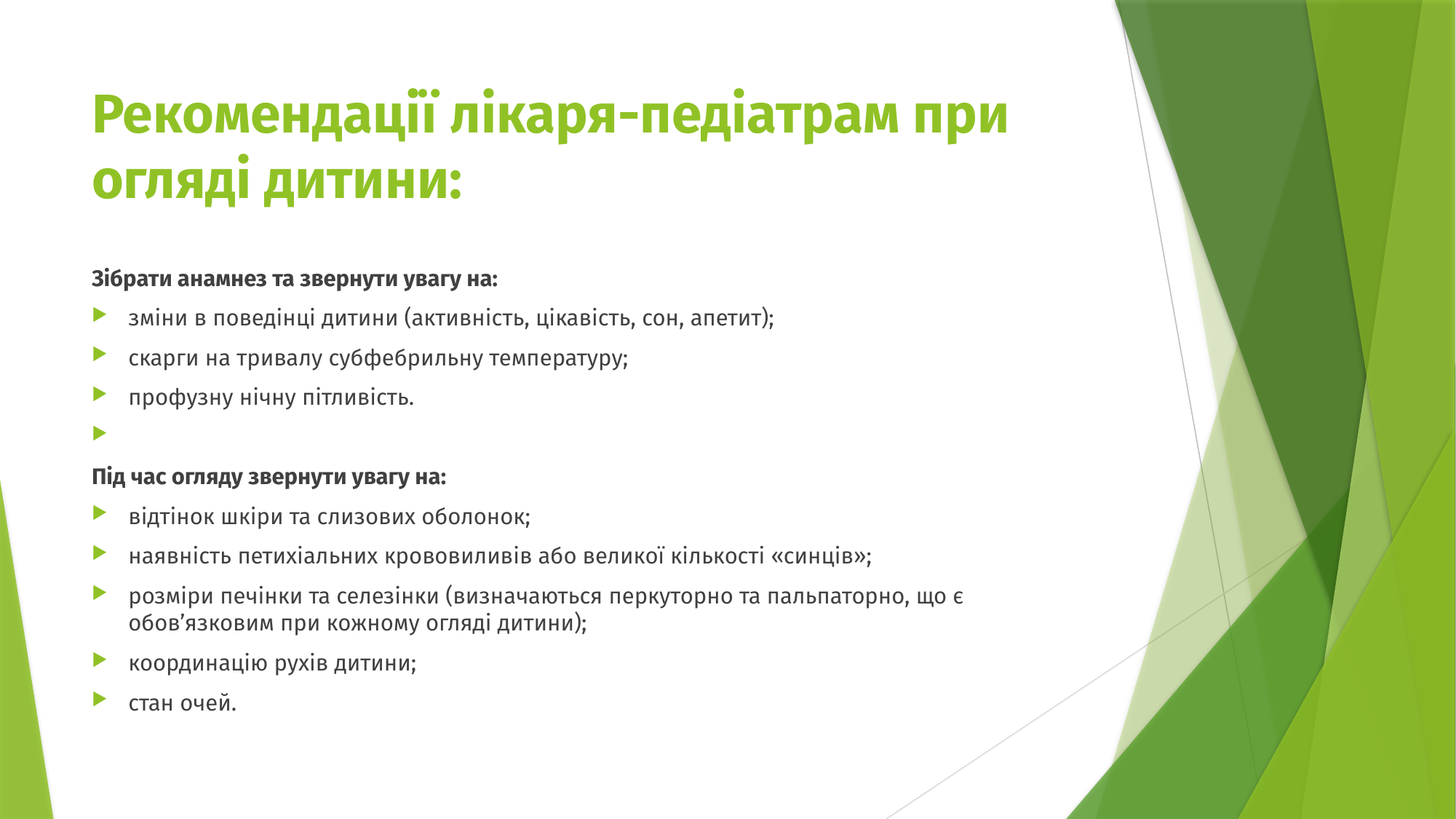

# Рекомендації лікаря-педіатрам при огляді дитини:
Зібрати анамнез та звернути увагу на:
зміни в поведінці дитини (активність, цікавість, сон, апетит);
скарги на тривалу субфебрильну температуру;
профузну нічну пітливість.

Під час огляду звернути увагу на:
відтінок шкіри та слизових оболонок;
наявність петихіальних крововиливів або великої кількості «синців»;
розміри печінки та селезінки (визначаються перкуторно та пальпаторно, що є обов’язковим при кожному огляді дитини);
координацію рухів дитини;
стан очей.